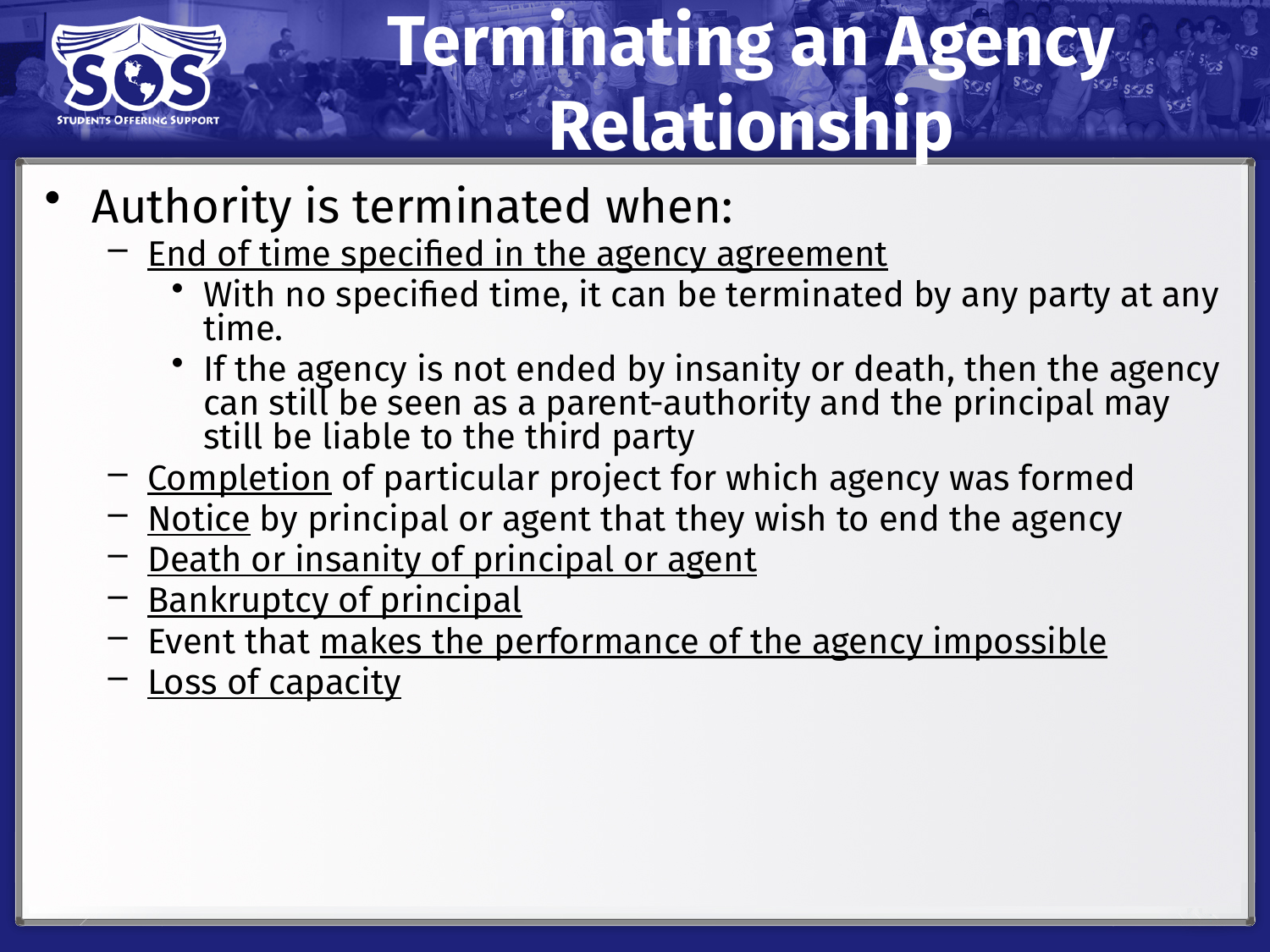

# Terminating an Agency Relationship
Authority is terminated when:
End of time specified in the agency agreement
With no specified time, it can be terminated by any party at any time.
If the agency is not ended by insanity or death, then the agency can still be seen as a parent-authority and the principal may still be liable to the third party
Completion of particular project for which agency was formed
Notice by principal or agent that they wish to end the agency
Death or insanity of principal or agent
Bankruptcy of principal
Event that makes the performance of the agency impossible
Loss of capacity